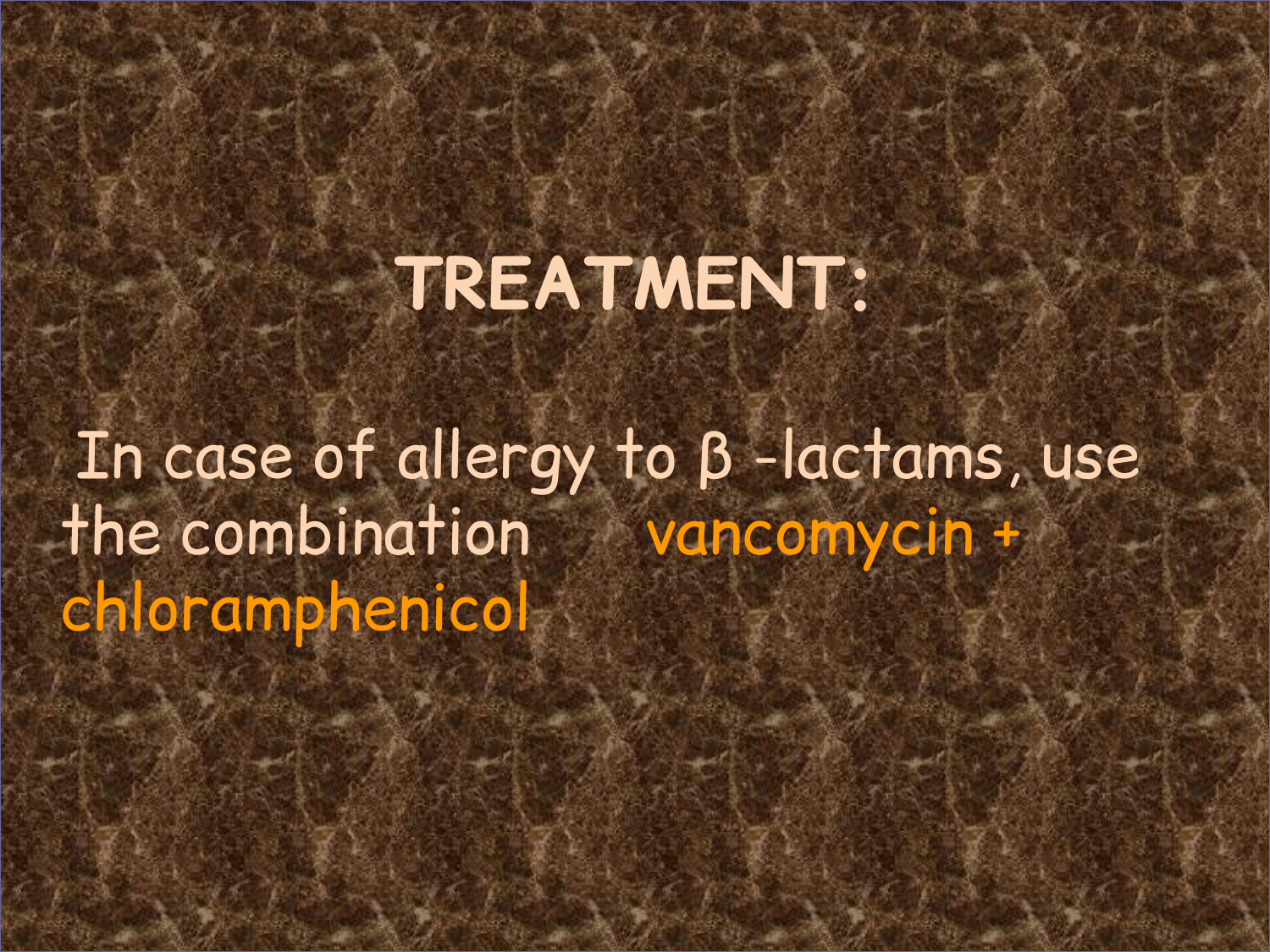

TREATMENT:

     In case of allergy to β -lactams, use the combination      vancomycin + chloramphenicol

#